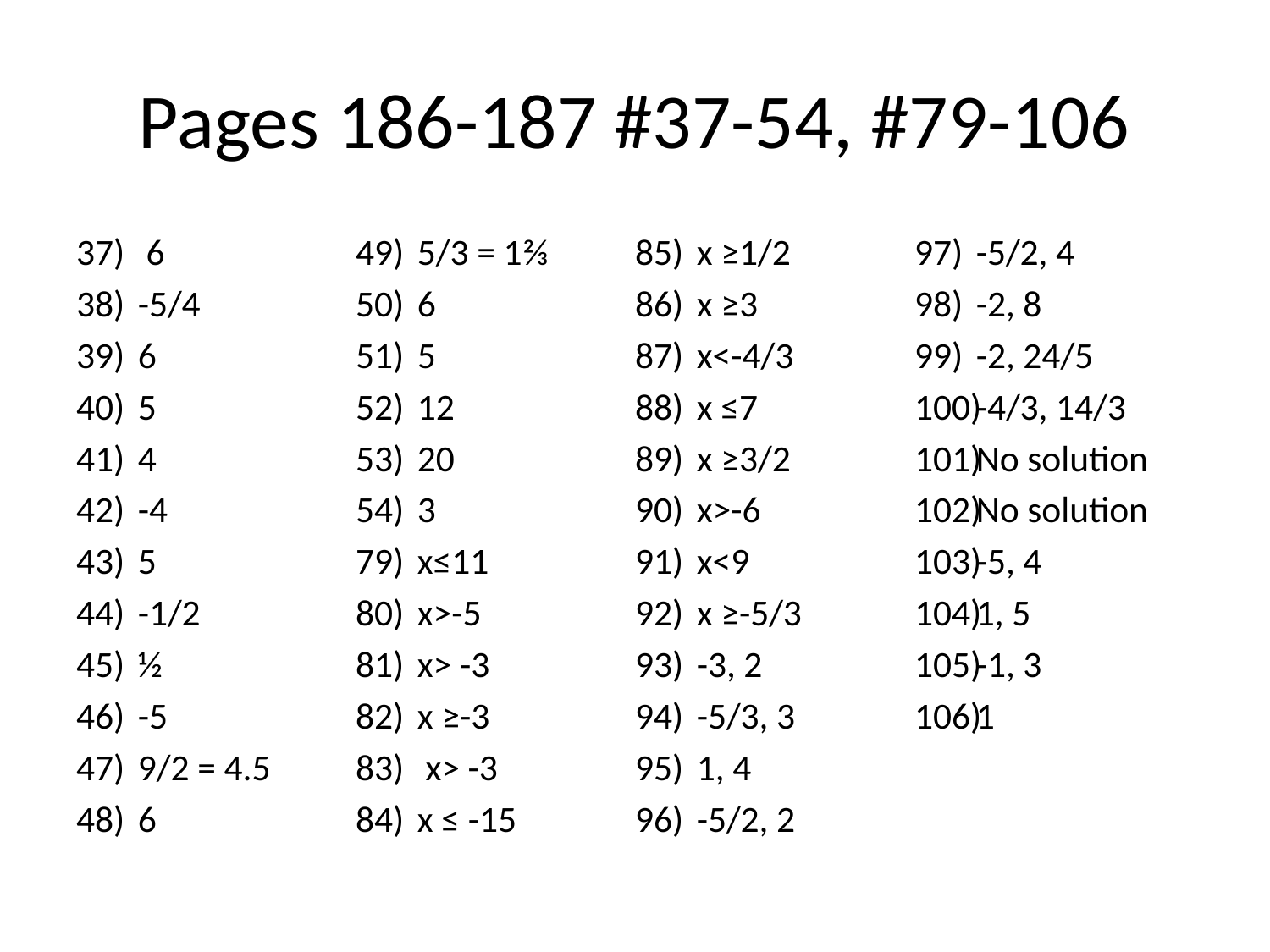

# Pages 186-187 #37-54, #79-106
 6
-5/4
6
5
4
-4
5
-1/2
½
-5
9/2 = 4.5
6
5/3 = 1⅔
6
5
12
20
3
x≤11
x>-5
x> -3
x ≥-3
 x> -3
x ≤ -15
x ≥1/2
x ≥3
x<-4/3
x ≤7
x ≥3/2
x>-6
x<9
x ≥-5/3
-3, 2
-5/3, 3
1, 4
-5/2, 2
-5/2, 4
-2, 8
-2, 24/5
-4/3, 14/3
No solution
No solution
-5, 4
1, 5
-1, 3
1